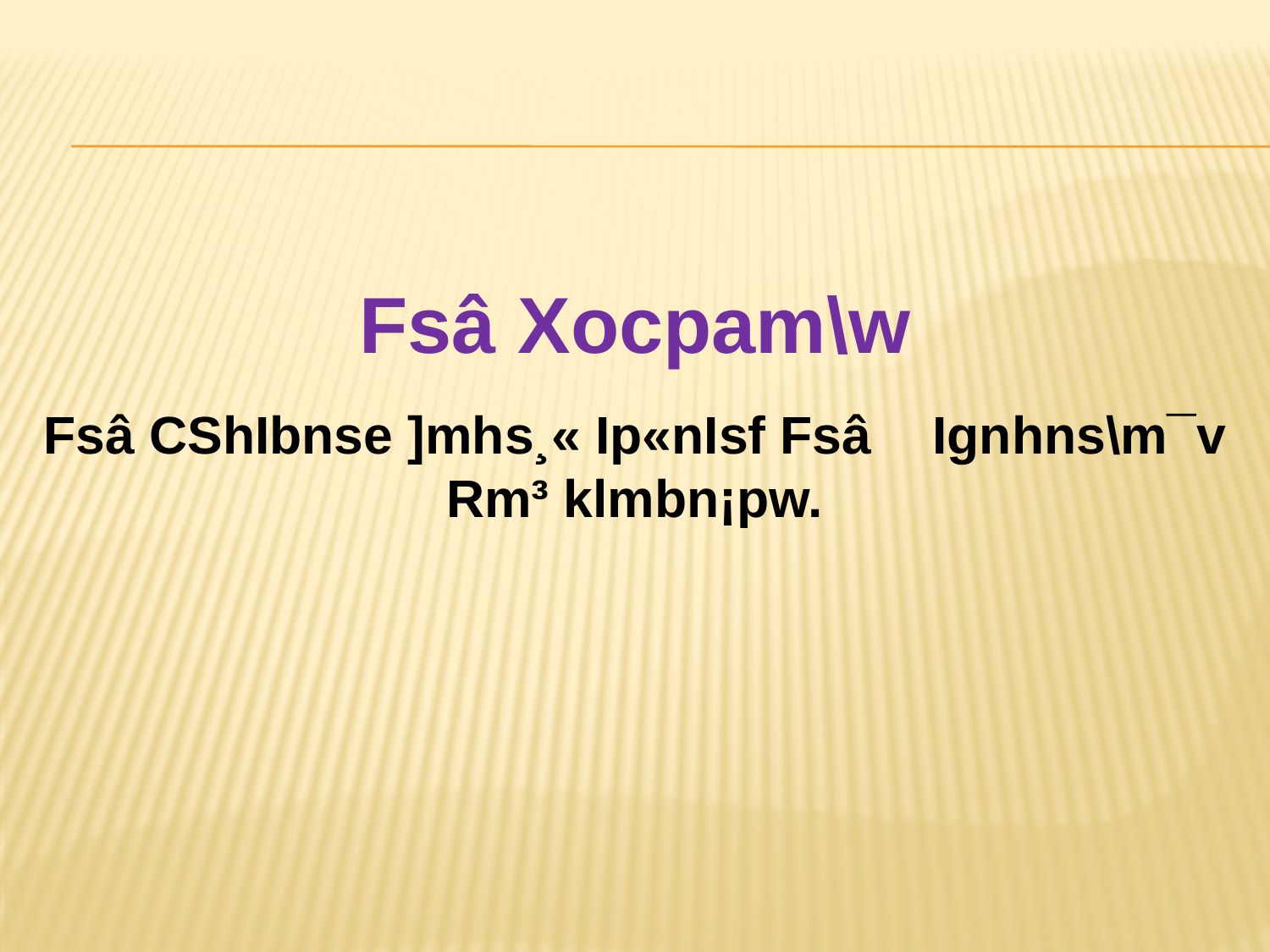

Fsâ Xocpam\w

Fsâ CShIbnse ]mhs¸« Ip«nIsf Fsâ 	Ignhns\m¯v Rm³ klmbn¡pw.